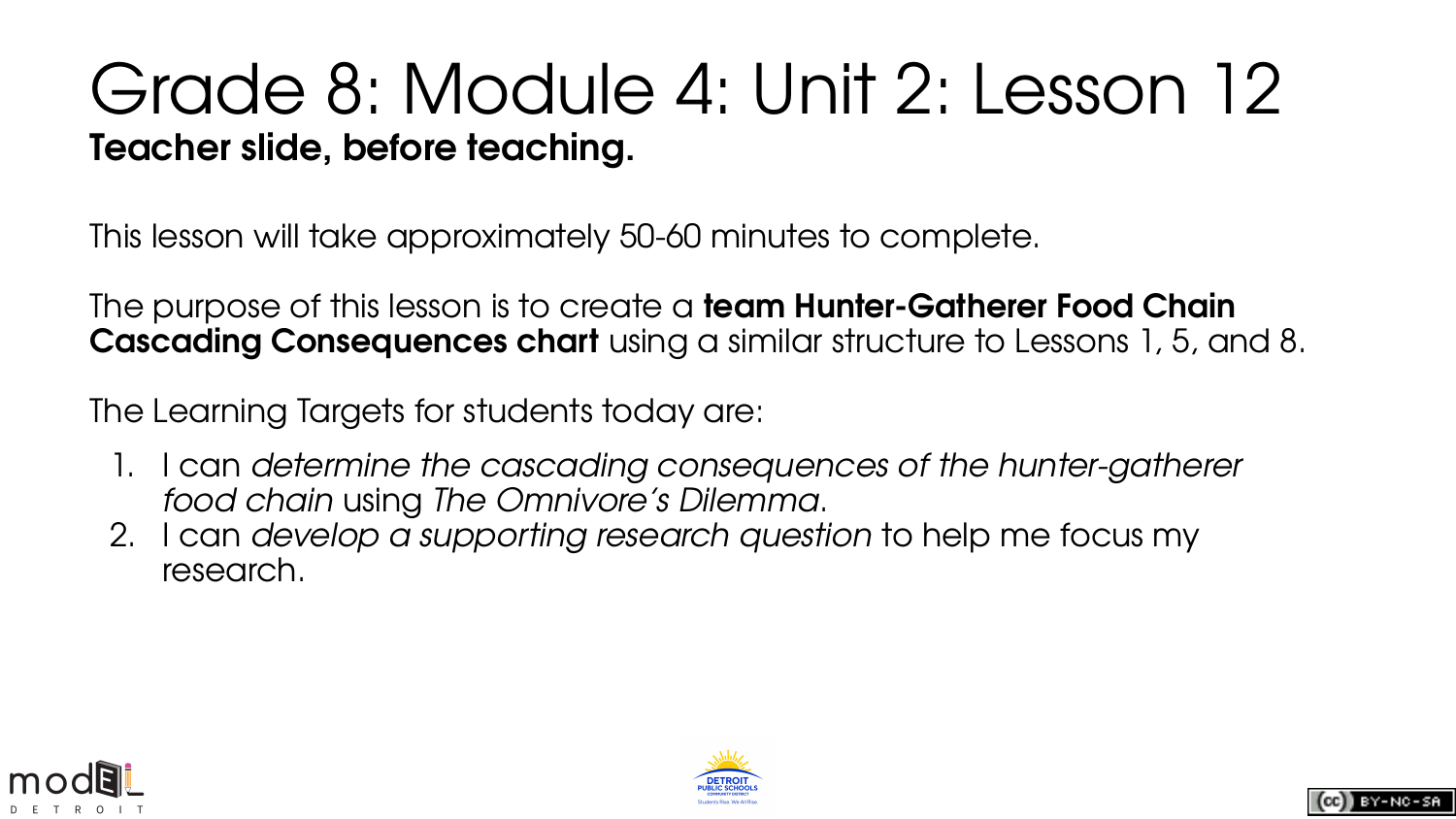

# Grade 8: Module 4: Unit 2: Lesson 12
Teacher slide, before teaching.

This lesson will take approximately 50-60 minutes to complete.

The purpose of this lesson is to create a team Hunter-Gatherer Food Chain Cascading Consequences chart using a similar structure to Lessons 1, 5, and 8.

The Learning Targets for students today are:
I can determine the cascading consequences of the hunter-gatherer food chain using The Omnivore’s Dilemma.
I can develop a supporting research question to help me focus my research.